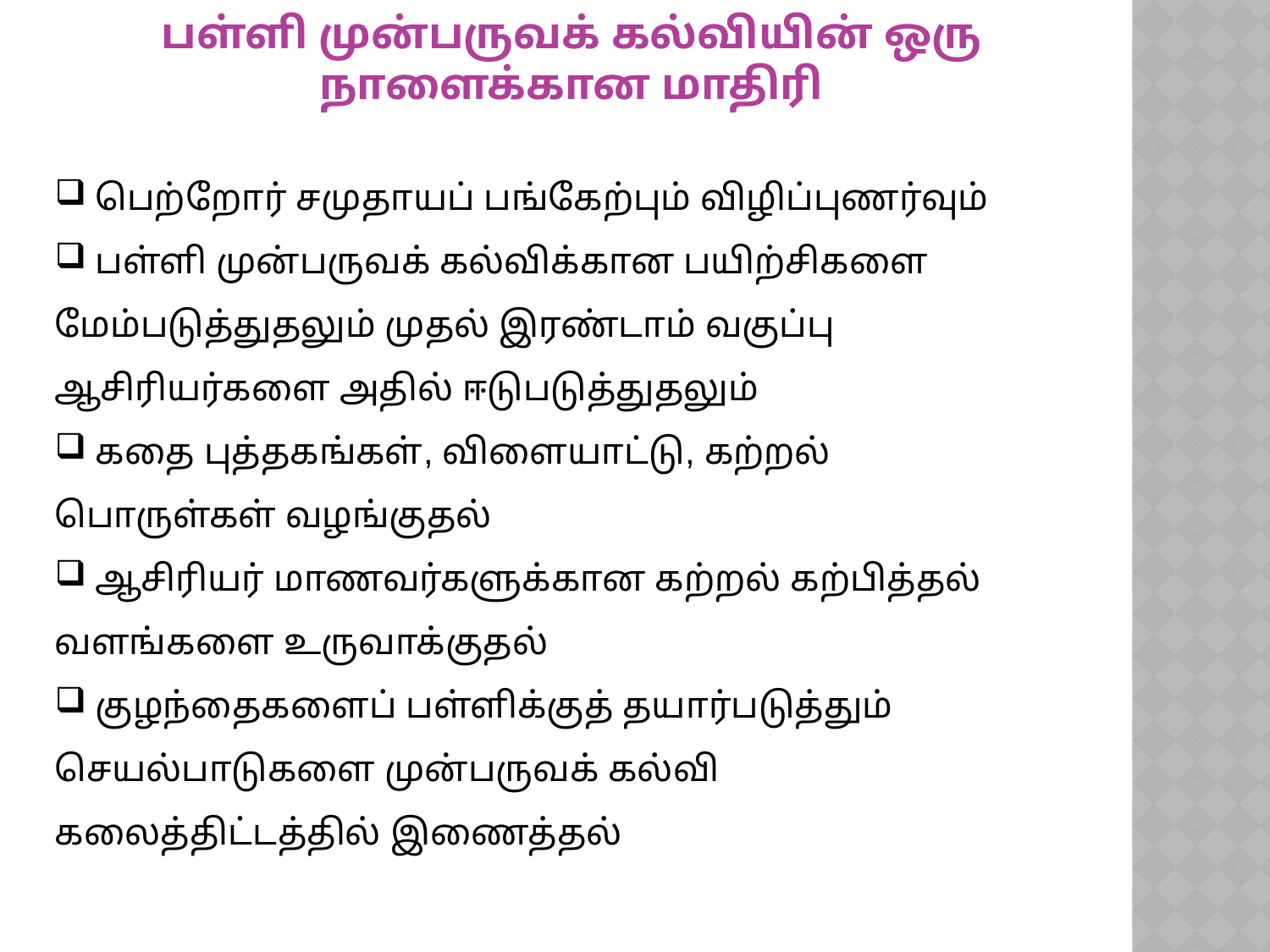

பள்ளி முன்பருவக் கல்வியின் ஒரு நாளைக்கான மாதிரி
 பெற்றோர் சமுதாயப் பங்கேற்பும் விழிப்புணர்வும்
 பள்ளி முன்பருவக் கல்விக்கான பயிற்சிகளை மேம்படுத்துதலும் முதல் இரண்டாம் வகுப்பு ஆசிரியர்களை அதில் ஈடுபடுத்துதலும்
 கதை புத்தகங்கள், விளையாட்டு, கற்றல் பொருள்கள் வழங்குதல்
 ஆசிரியர் மாணவர்களுக்கான கற்றல் கற்பித்தல் வளங்களை உருவாக்குதல்
 குழந்தைகளைப் பள்ளிக்குத் தயார்படுத்தும் செயல்பாடுகளை முன்பருவக் கல்வி கலைத்திட்டத்தில் இணைத்தல்